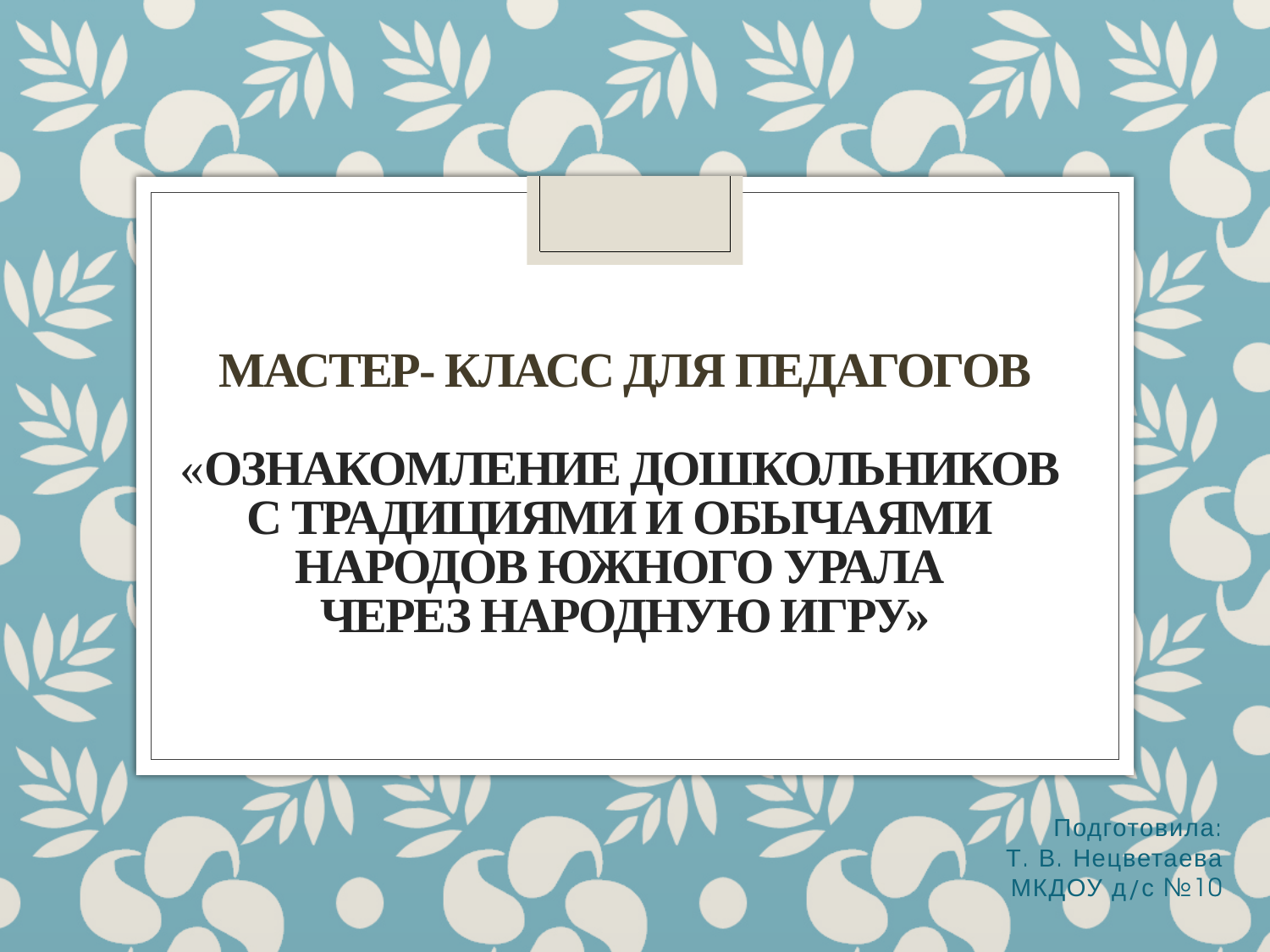

# Мастер- класс для педагогов «Ознакомление дошкольников с традициями и обычаями народов Южного Урала через народную игру»
Подготовила:
Т. В. Нецветаева
МКДОУ д/с №10